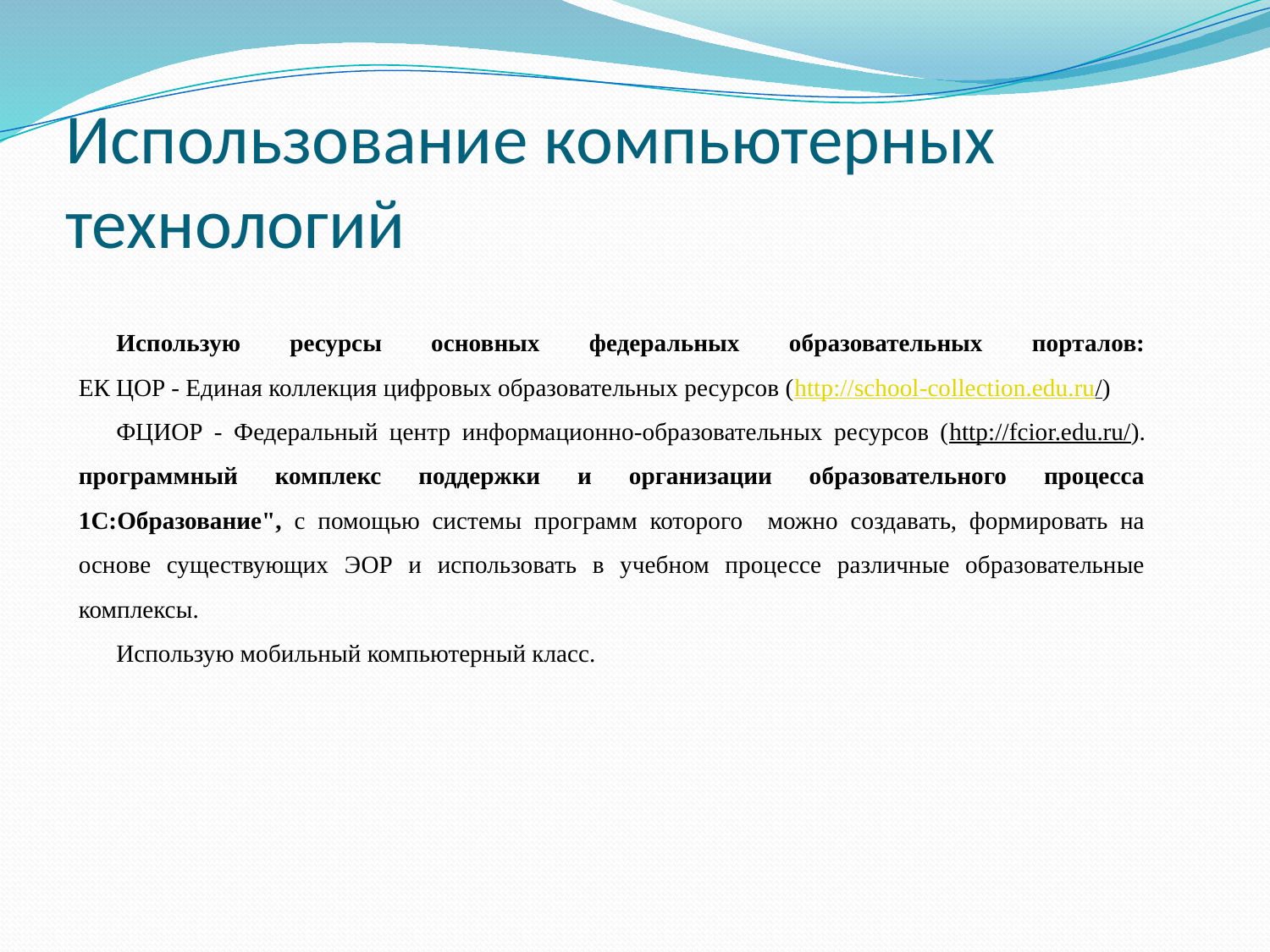

# Использование компьютерных технологий
Использую ресурсы основных федеральных образовательных порталов:
ЕК ЦОР - Единая коллекция цифровых образовательных ресурсов (http://school-collection.edu.ru/)
ФЦИОР - Федеральный центр информационно-образовательных ресурсов (http://fcior.edu.ru/).
программный комплекс поддержки и организации образовательного процесса 1С:Образование", с помощью системы программ которого  можно создавать, формировать на основе существующих ЭОР и использовать в учебном процессе различные образовательные комплексы.
Использую мобильный компьютерный класс.